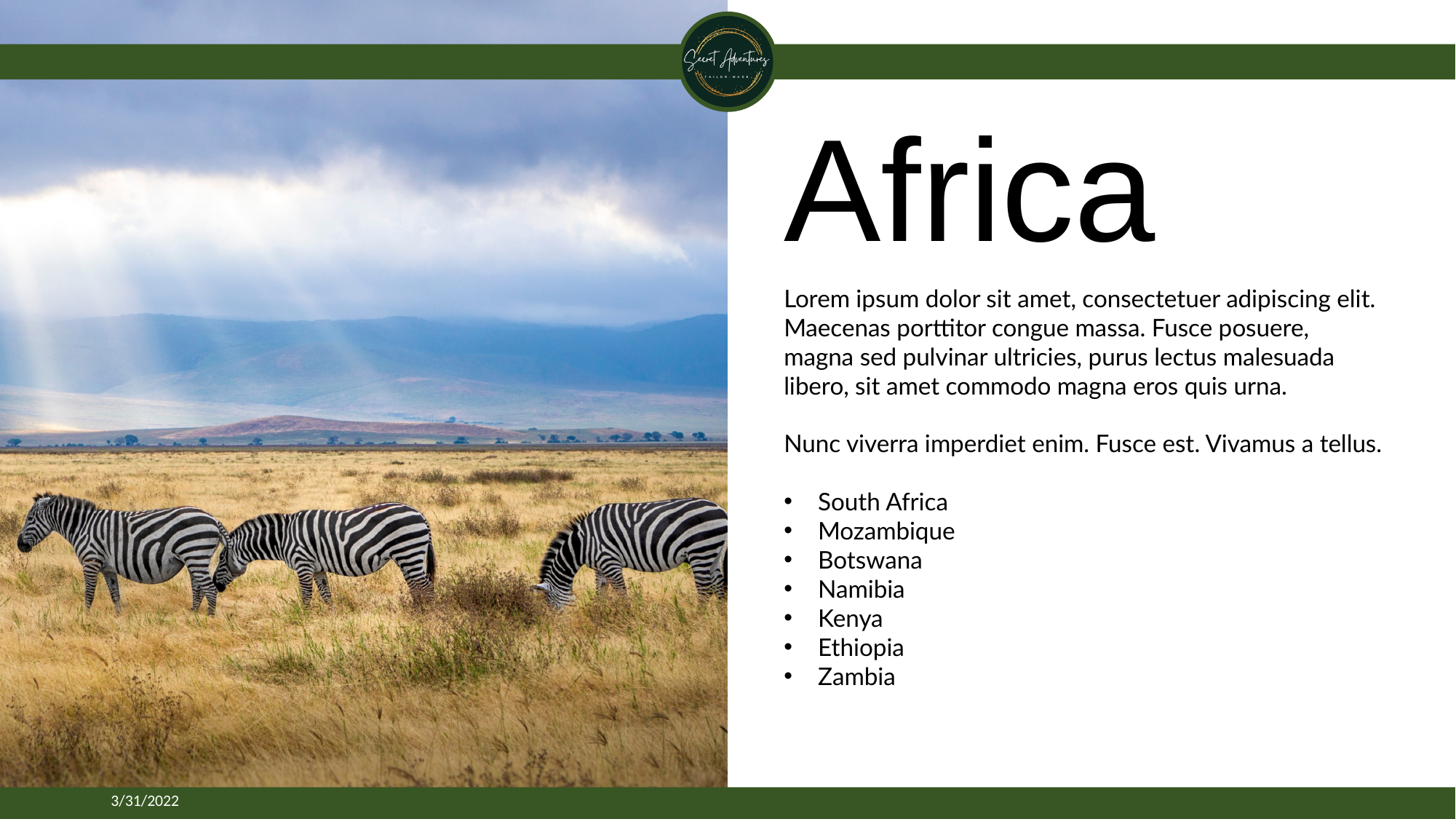

Africa
Lorem ipsum dolor sit amet, consectetuer adipiscing elit. Maecenas porttitor congue massa. Fusce posuere, magna sed pulvinar ultricies, purus lectus malesuada libero, sit amet commodo magna eros quis urna.

Nunc viverra imperdiet enim. Fusce est. Vivamus a tellus.

South Africa
Mozambique
Botswana
Namibia
Kenya
Ethiopia
Zambia
3/31/2022
Secret Adventures
14